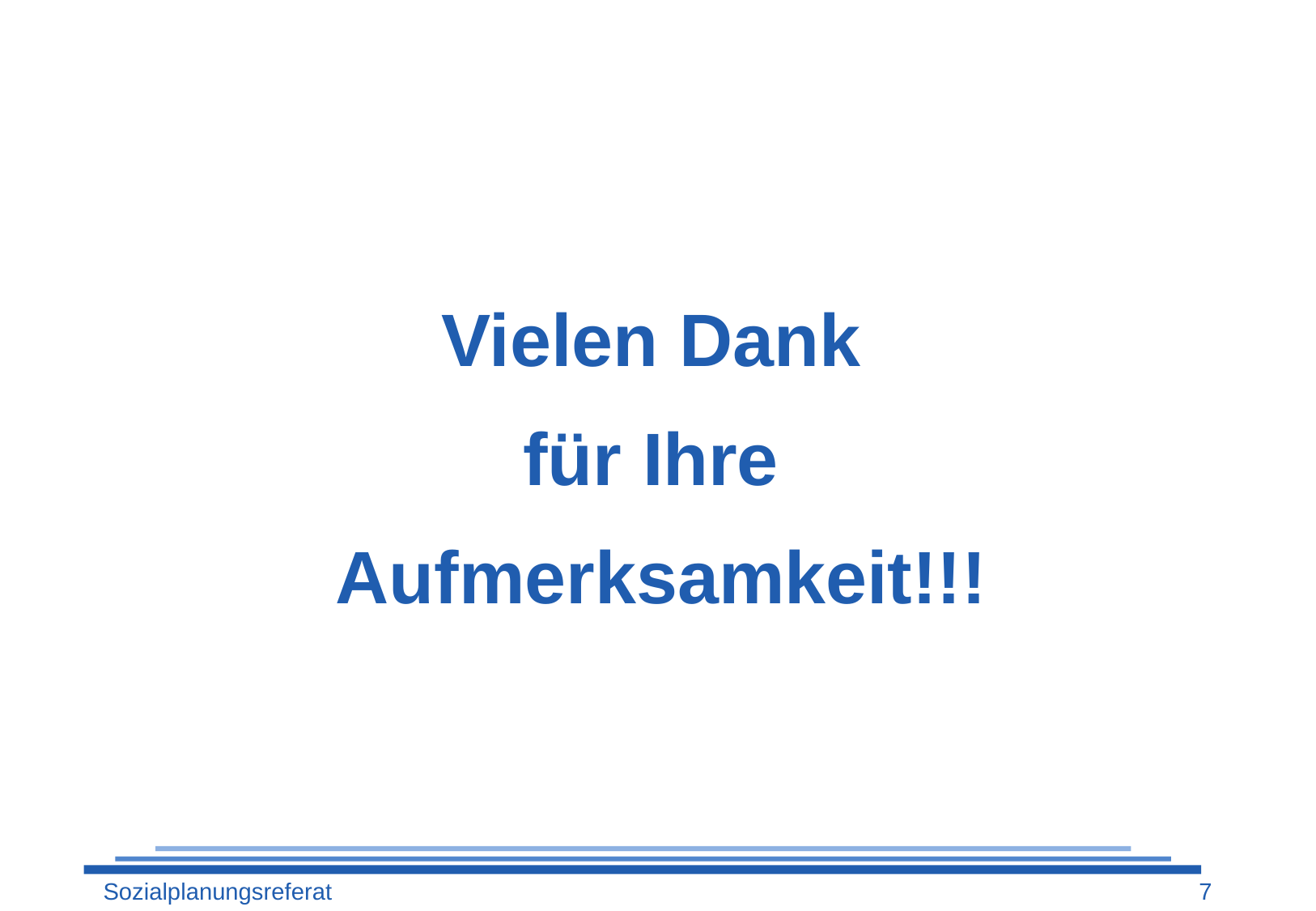

Vielen Dank
für Ihre
Aufmerksamkeit!!!
Sozialplanungsreferat
7